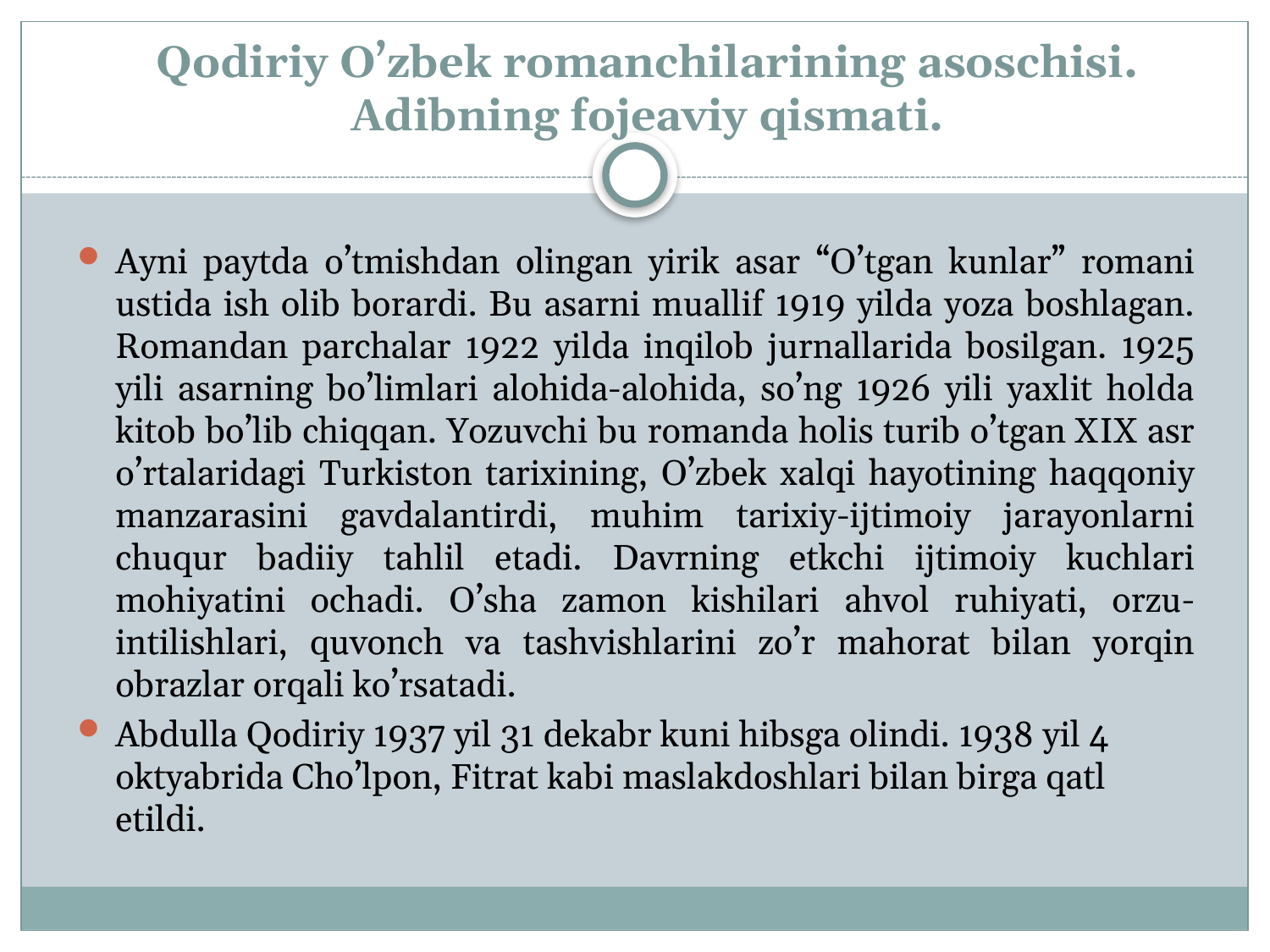

# Qodiriy O’zbek romanchilarining asoschisi. Adibning fojeaviy qismati.
Ayni paytda o’tmishdan olingan yirik asar “O’tgan kunlar” romani ustida ish olib borardi. Bu asarni muallif 1919 yilda yoza boshlagan. Romandan parchalar 1922 yilda inqilob jurnallarida bosilgan. 1925 yili asarning bo’limlari alohida-alohida, so’ng 1926 yili yaxlit holda kitob bo’lib chiqqan. Yozuvchi bu romanda holis turib o’tgan XIX asr o’rtalaridagi Turkiston tarixining, O’zbek xalqi hayotining haqqoniy manzarasini gavdalantirdi, muhim tarixiy-ijtimoiy jarayonlarni chuqur badiiy tahlil etadi. Davrning etkchi ijtimoiy kuchlari mohiyatini ochadi. O’sha zamon kishilari ahvol ruhiyati, orzu-intilishlari, quvonch va tashvishlarini zo’r mahorat bilan yorqin obrazlar orqali ko’rsatadi.
Abdulla Qodiriy 1937 yil 31 dekabr kuni hibsga olindi. 1938 yil 4 oktyabrida Cho’lpon, Fitrat kabi maslakdoshlari bilan birga qatl etildi.